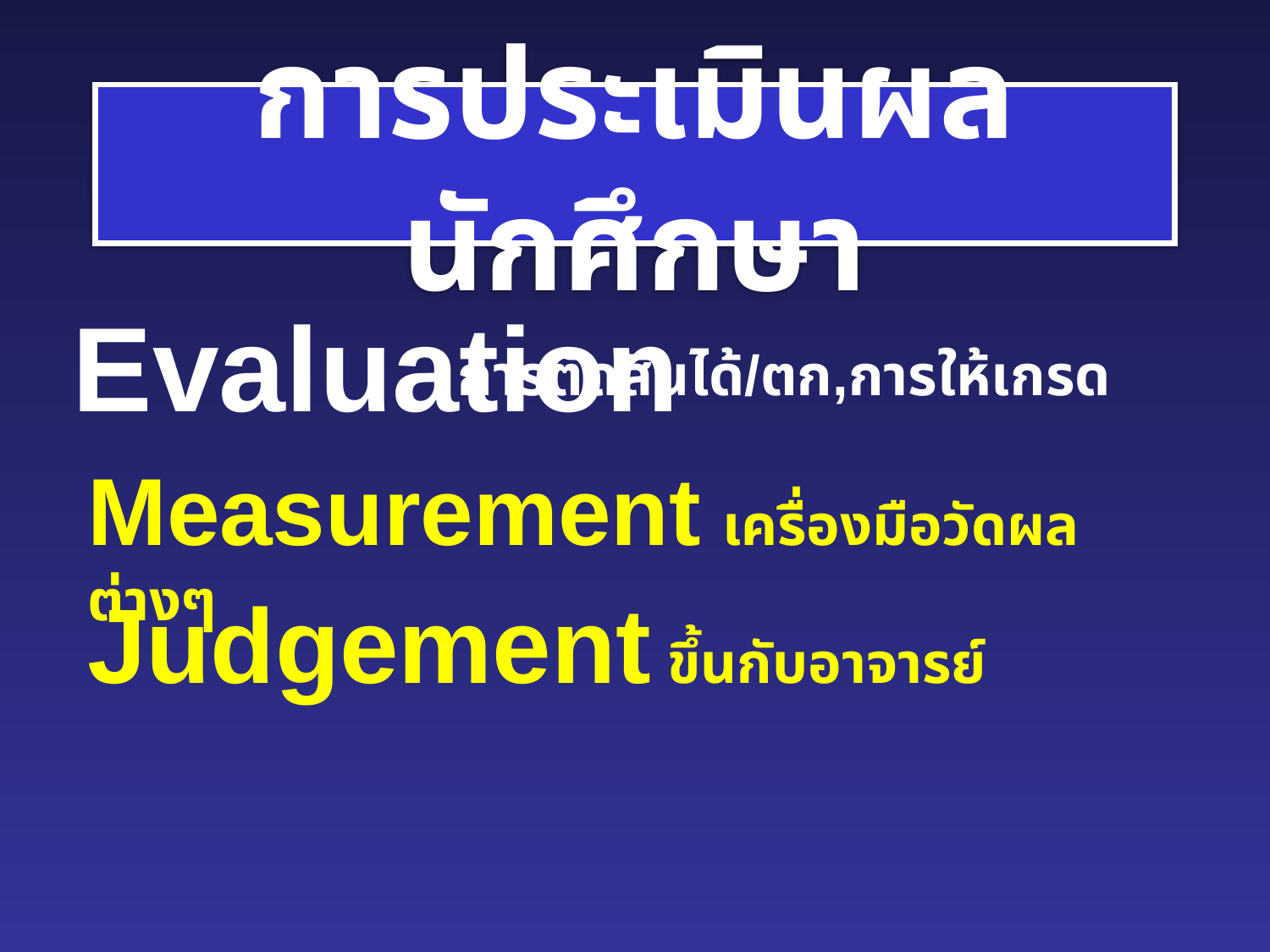

# การประเมินผลนักศึกษา
Evaluation

การตัดสินได้/ตก,การให้เกรด
Measurement เครื่องมือวัดผลต่างๆ
Judgement ขึ้นกับอาจารย์